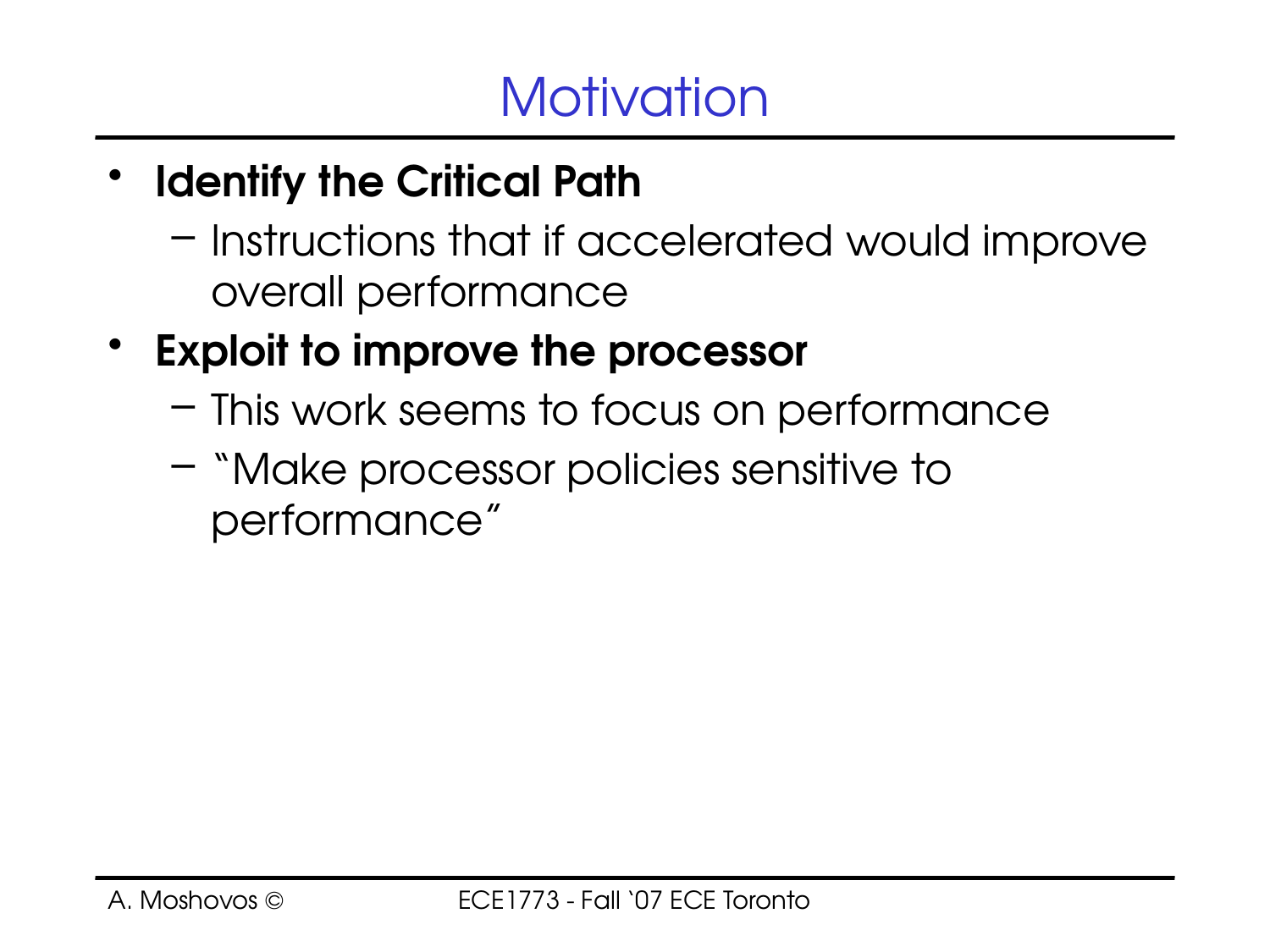

# Motivation
Identify the Critical Path
Instructions that if accelerated would improve overall performance
Exploit to improve the processor
This work seems to focus on performance
“Make processor policies sensitive to performance”
A. Moshovos ©
ECE1773 - Fall ‘07 ECE Toronto